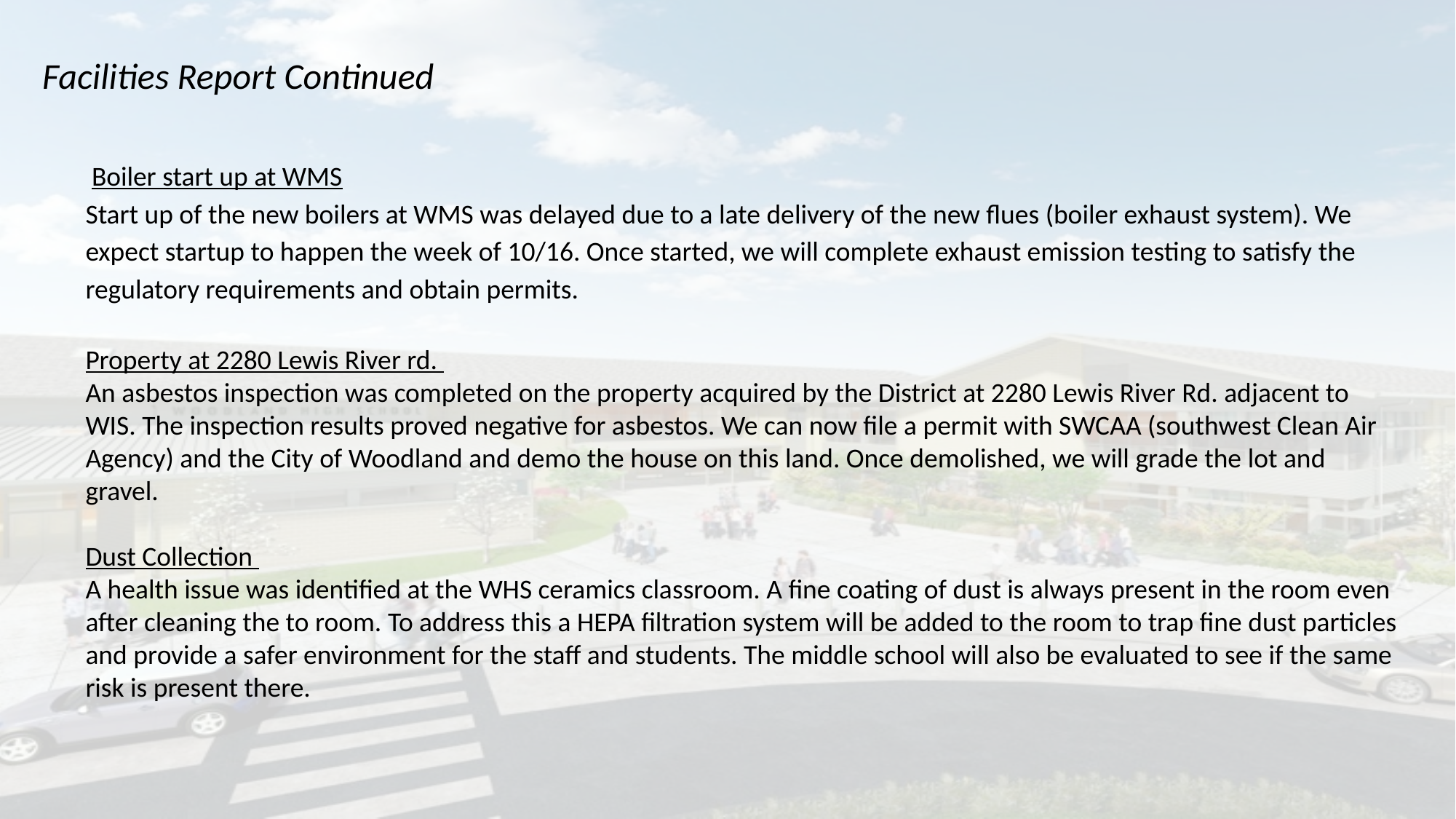

Facilities Report Continued
 Boiler start up at WMS
Start up of the new boilers at WMS was delayed due to a late delivery of the new flues (boiler exhaust system). We expect startup to happen the week of 10/16. Once started, we will complete exhaust emission testing to satisfy the regulatory requirements and obtain permits.

Property at 2280 Lewis River rd.
An asbestos inspection was completed on the property acquired by the District at 2280 Lewis River Rd. adjacent to WIS. The inspection results proved negative for asbestos. We can now file a permit with SWCAA (southwest Clean Air Agency) and the City of Woodland and demo the house on this land. Once demolished, we will grade the lot and gravel.

Dust Collection
A health issue was identified at the WHS ceramics classroom. A fine coating of dust is always present in the room even after cleaning the to room. To address this a HEPA filtration system will be added to the room to trap fine dust particles and provide a safer environment for the staff and students. The middle school will also be evaluated to see if the same risk is present there.